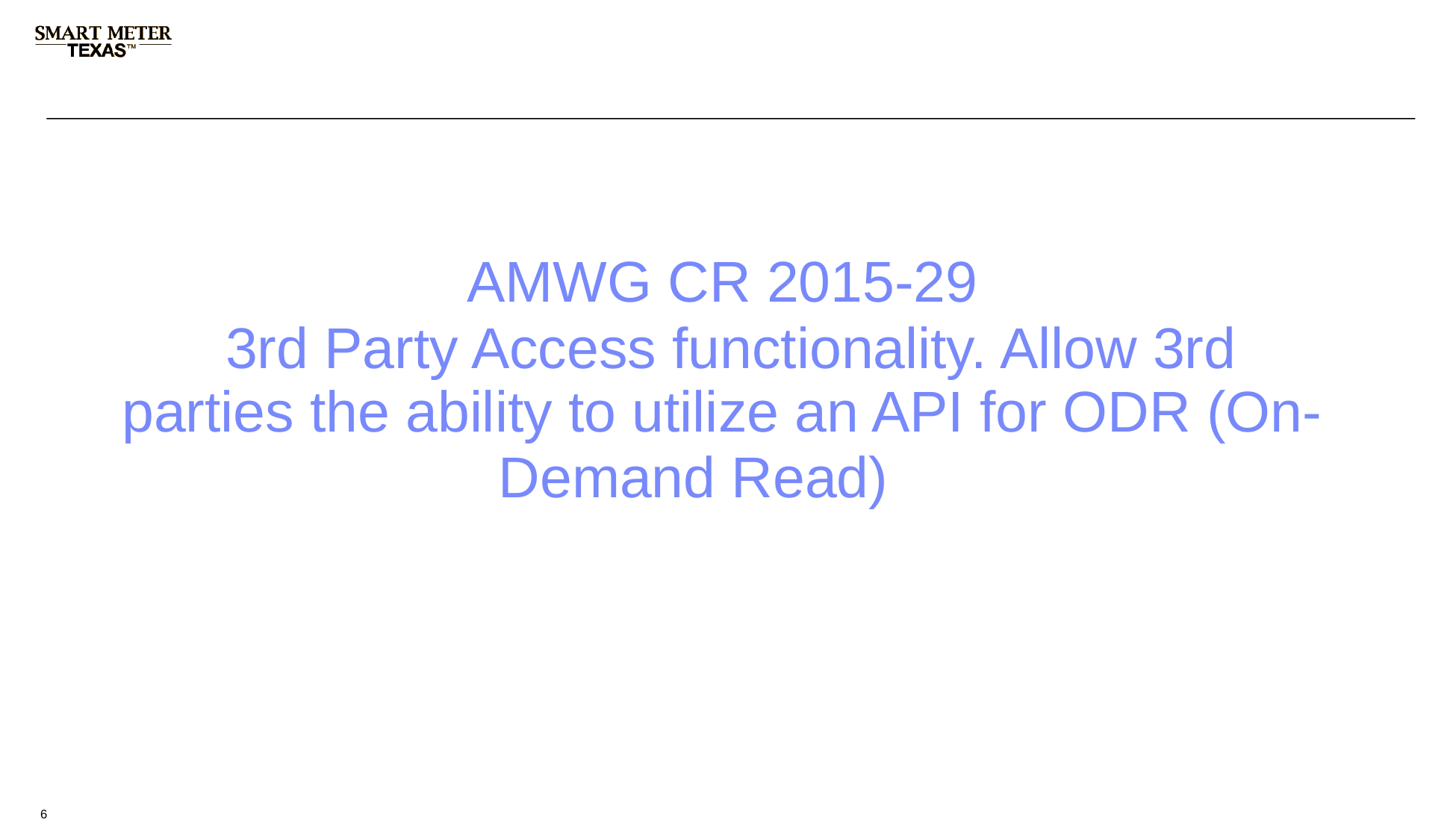

AMWG CR 2015-29
 3rd Party Access functionality. Allow 3rd parties the ability to utilize an API for ODR (On-Demand Read)
6
6